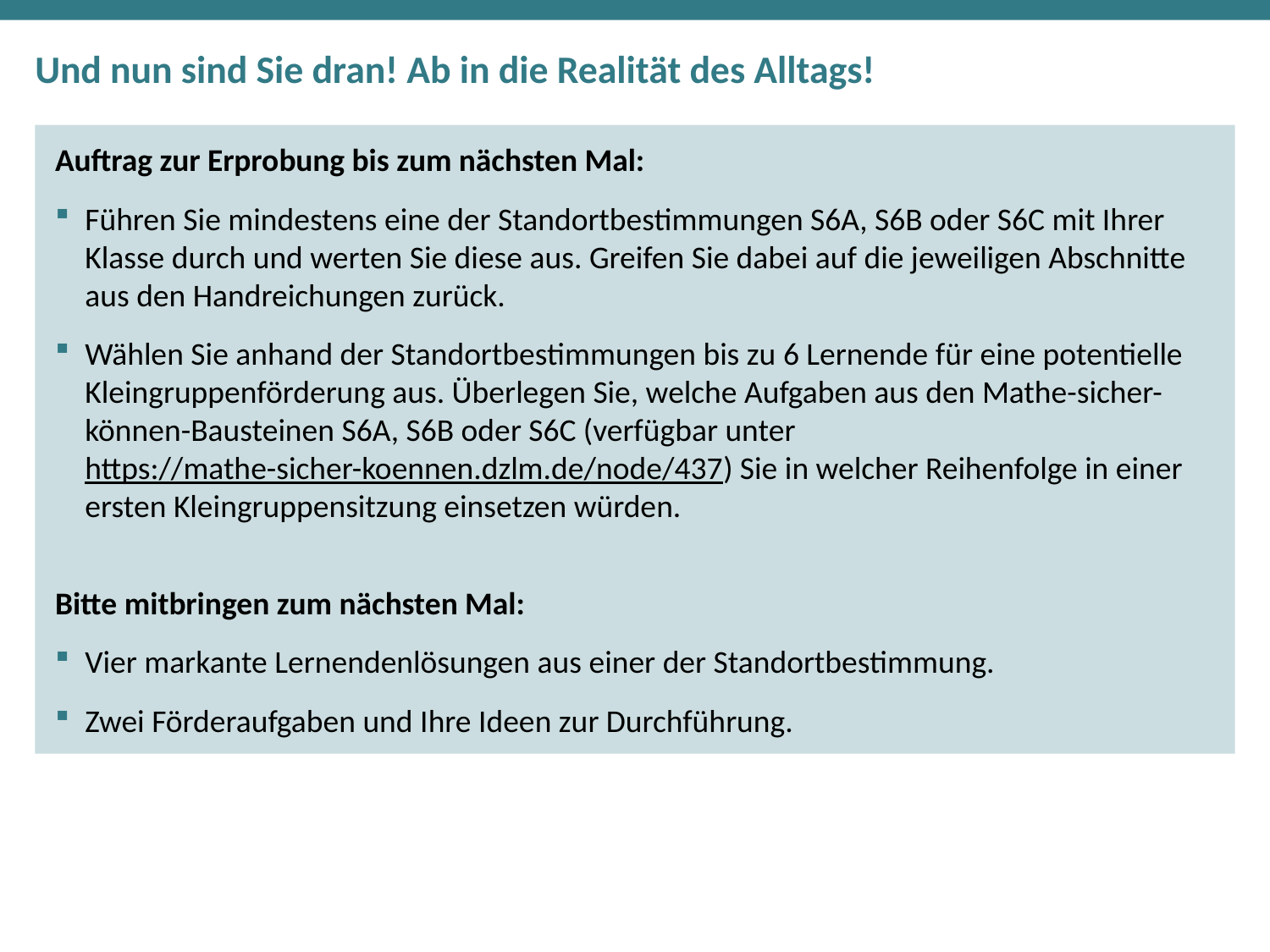

# Und nun sind Sie dran! Ab in die Realität des Alltags!
Auftrag zur Erprobung bis zum nächsten Mal:
Führen Sie mindestens eine der Standortbestimmungen S6A, S6B oder S6C mit Ihrer Klasse durch und werten Sie diese aus. Greifen Sie dabei auf die jeweiligen Abschnitte aus den Handreichungen zurück.
Wählen Sie anhand der Standortbestimmungen bis zu 6 Lernende für eine potentielle Kleingruppenförderung aus. Überlegen Sie, welche Aufgaben aus den Mathe-sicher-können-Bausteinen S6A, S6B oder S6C (verfügbar unter https://mathe-sicher-koennen.dzlm.de/node/437) Sie in welcher Reihenfolge in einer ersten Kleingruppensitzung einsetzen würden.
Bitte mitbringen zum nächsten Mal:
Vier markante Lernendenlösungen aus einer der Standortbestimmung.
Zwei Förderaufgaben und Ihre Ideen zur Durchführung.